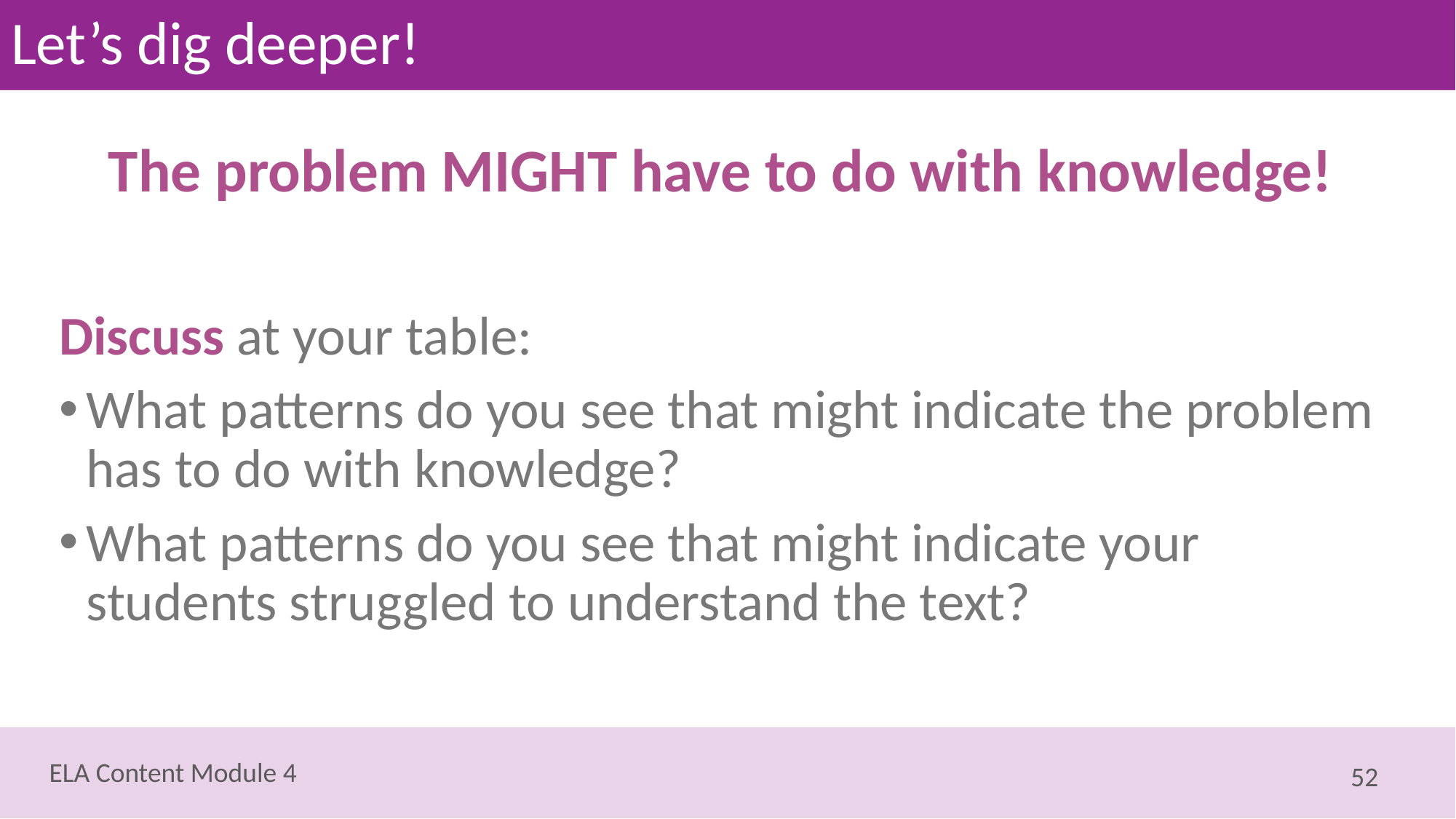

# Let’s dig deeper!
The problem MIGHT have to do with knowledge!

Discuss at your table:
What patterns do you see that might indicate the problem has to do with knowledge?
What patterns do you see that might indicate your students struggled to understand the text?
52